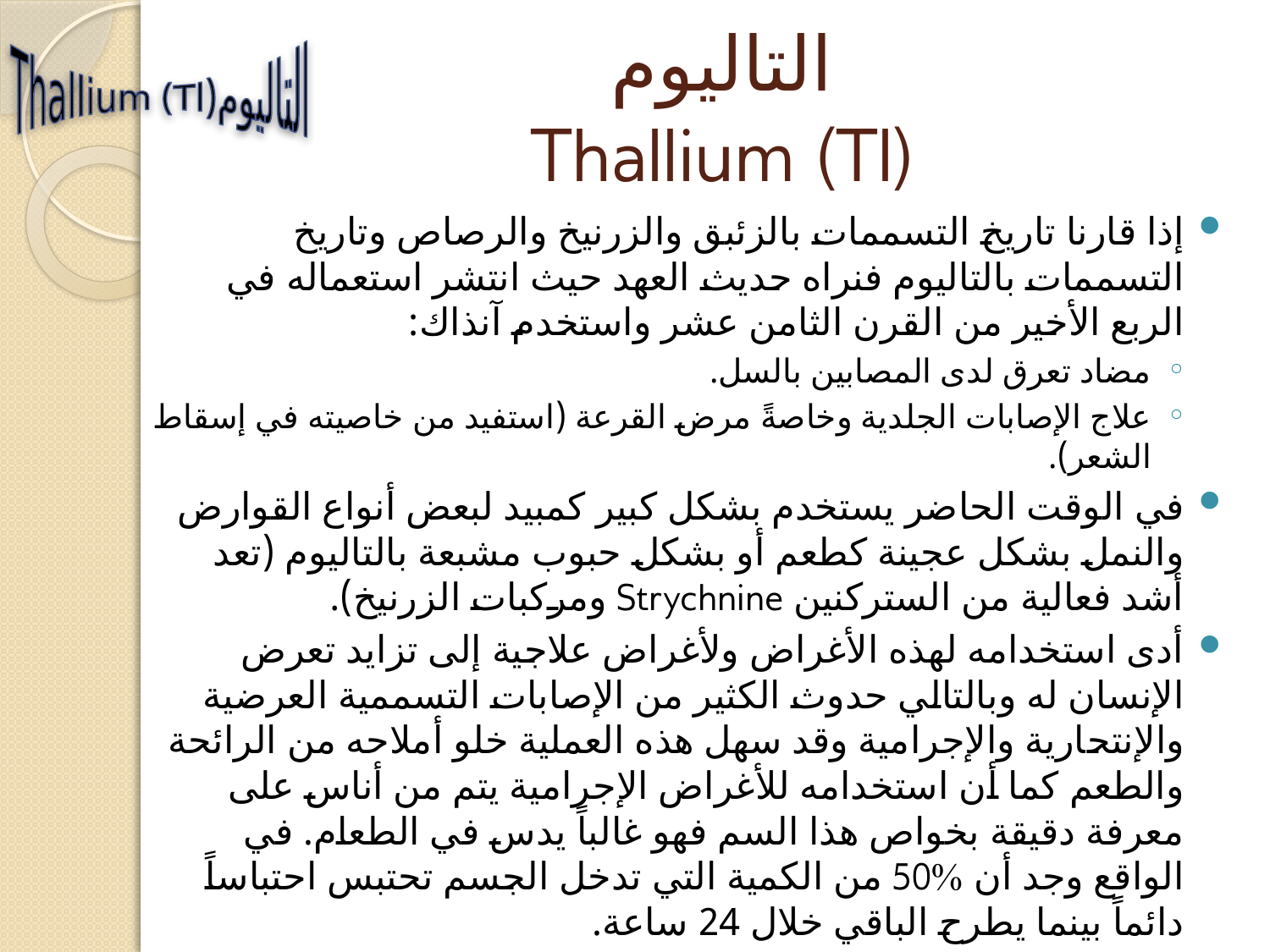

# التاليوم Thallium (Tl)
التاليوم
Thallium (Tl)
إذا قارنا تاريخ التسممات بالزئبق والزرنيخ والرصاص وتاريخ التسممات بالتاليوم فنراه حديث العهد حيث انتشر استعماله في الربع الأخير من القرن الثامن عشر واستخدم آنذاك:
مضاد تعرق لدى المصابين بالسل.
علاج الإصابات الجلدية وخاصةً مرض القرعة (استفيد من خاصيته في إسقاط الشعر).
في الوقت الحاضر يستخدم بشكل كبير كمبيد لبعض أنواع القوارض والنمل بشكل عجينة كطعم أو بشكل حبوب مشبعة بالتاليوم (تعد أشد فعالية من الستركنين Strychnine ومركبات الزرنيخ).
أدى استخدامه لهذه الأغراض ولأغراض علاجية إلى تزايد تعرض الإنسان له وبالتالي حدوث الكثير من الإصابات التسممية العرضية والإنتحارية والإجرامية وقد سهل هذه العملية خلو أملاحه من الرائحة والطعم كما أن استخدامه للأغراض الإجرامية يتم من أناس على معرفة دقيقة بخواص هذا السم فهو غالباً يدس في الطعام. في الواقع وجد أن 50% من الكمية التي تدخل الجسم تحتبس احتباساً دائماً بينما يطرح الباقي خلال 24 ساعة.